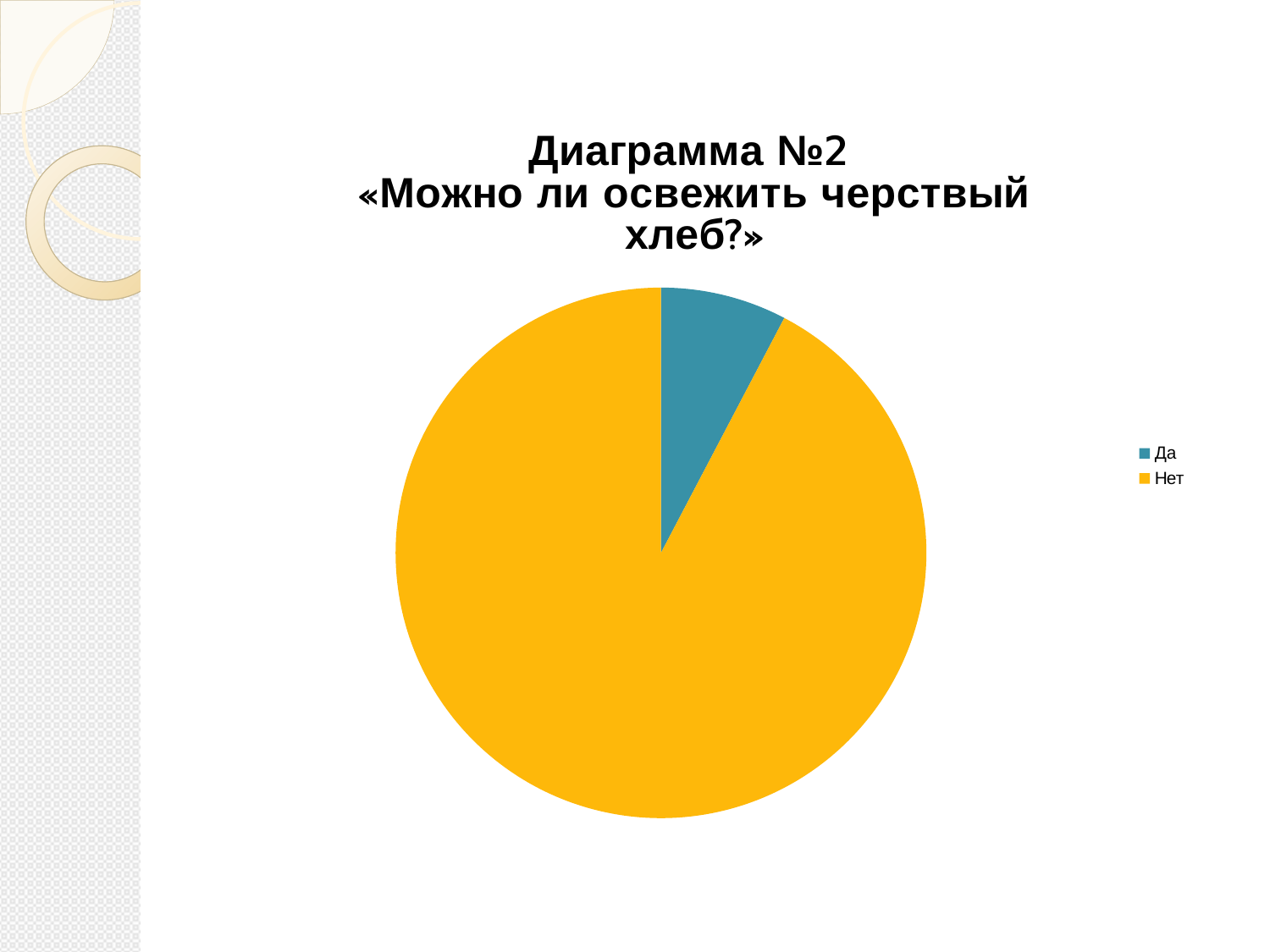

### Chart: Диаграмма №2
«Можно ли освежить черствый хлеб?»

| Category | Можно ли освежить черствый хлеб? |
|---|---|
| Да | 3.0 |
| Нет | 36.0 |